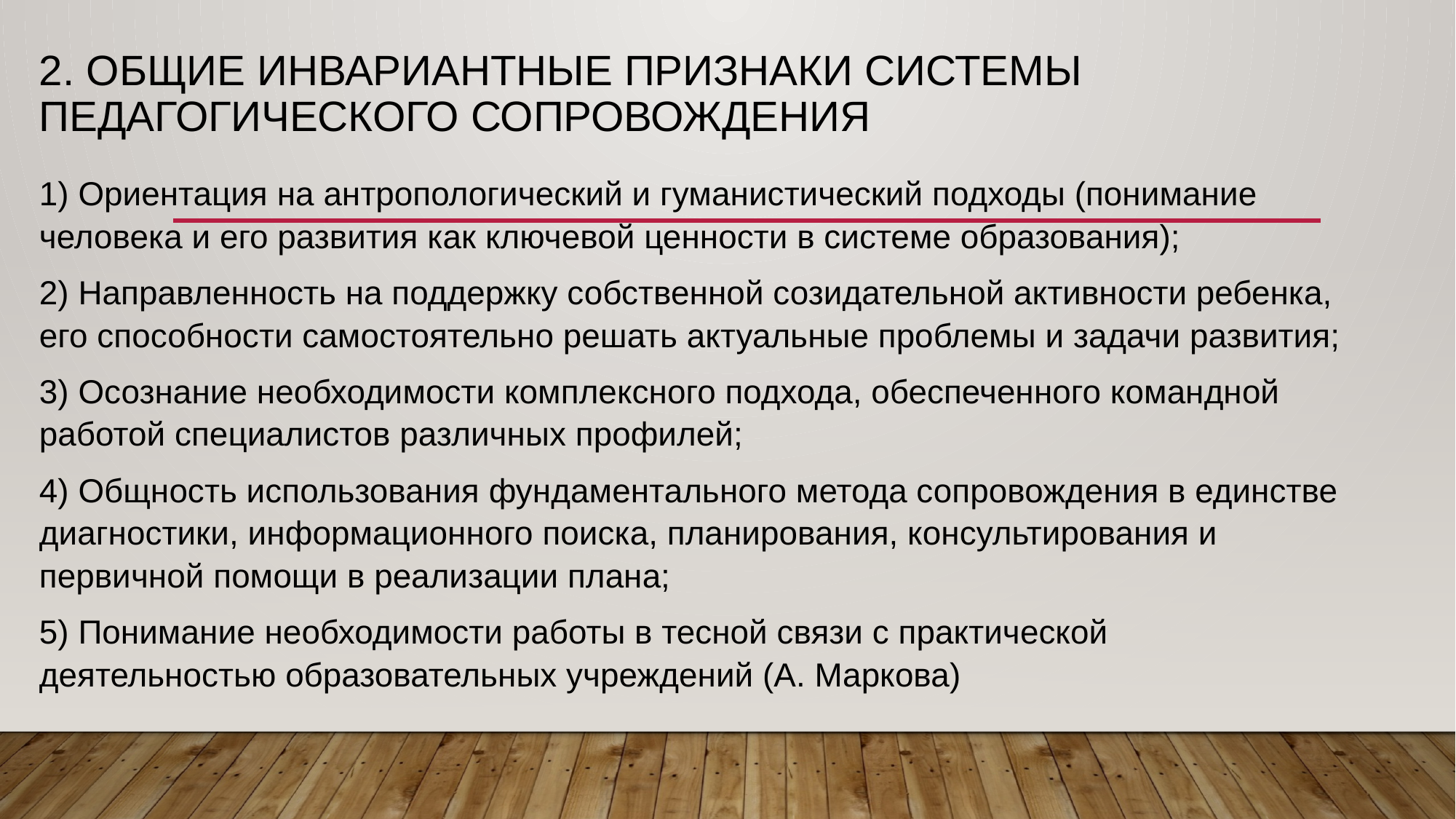

# 2. Общие инвариантные признаки системы педагогического сопровождения
1) Ориентация на антропологический и гуманистический подходы (понимание человека и его развития как ключевой ценности в системе образования);
2) Направленность на поддержку собственной созидательной активности ребенка, его способности самостоятельно решать актуальные проблемы и задачи развития;
3) Осознание необходимости комплексного подхода, обеспеченного командной работой специалистов различных профилей;
4) Общность использования фундаментального метода сопровождения в единстве диагностики, информационного поиска, планирования, консультирования и первичной помощи в реализации плана;
5) Понимание необходимости работы в тесной связи с практической деятельностью образовательных учреждений (А. Маркова)